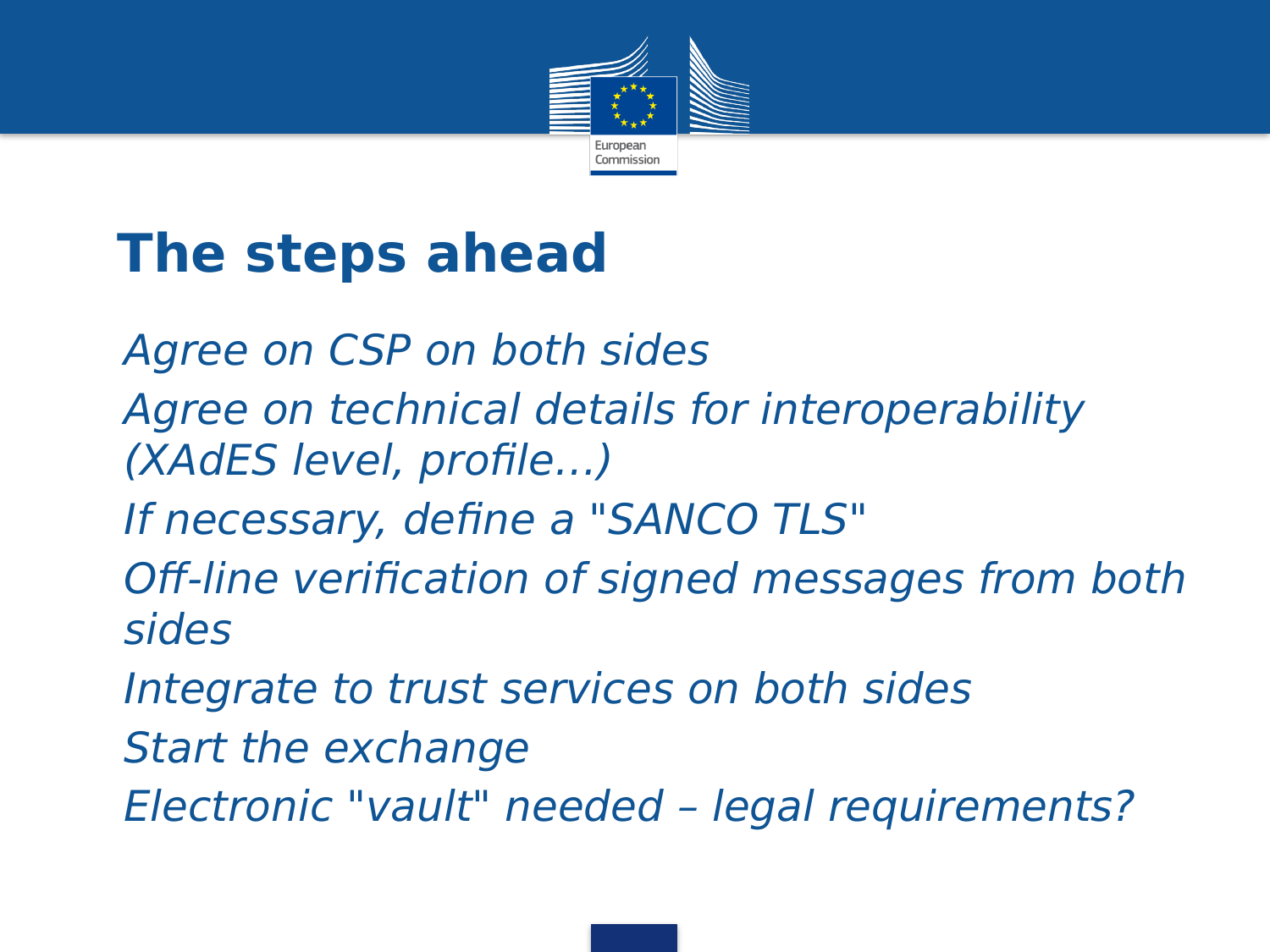

# The steps ahead
Agree on CSP on both sides
Agree on technical details for interoperability (XAdES level, profile…)
If necessary, define a "SANCO TLS"
Off-line verification of signed messages from both sides
Integrate to trust services on both sides
Start the exchange
Electronic "vault" needed – legal requirements?